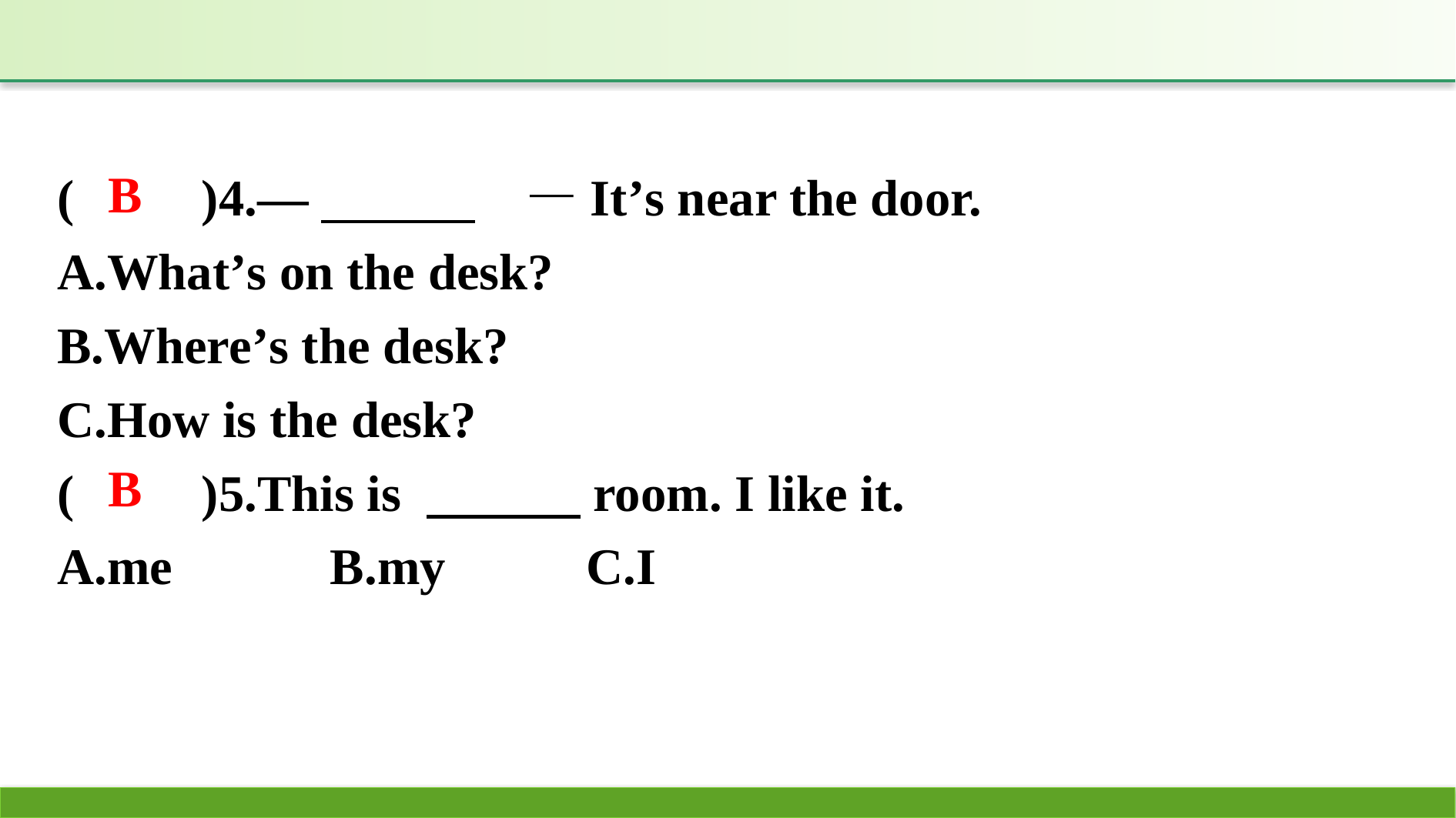

(　　)4.—　　　　—It’s near the door.
A.What’s on the desk?
B.Where’s the desk?
C.How is the desk?
(　　)5.This is 　　　room. I like it.
A.me		B.my		C.I
B
B